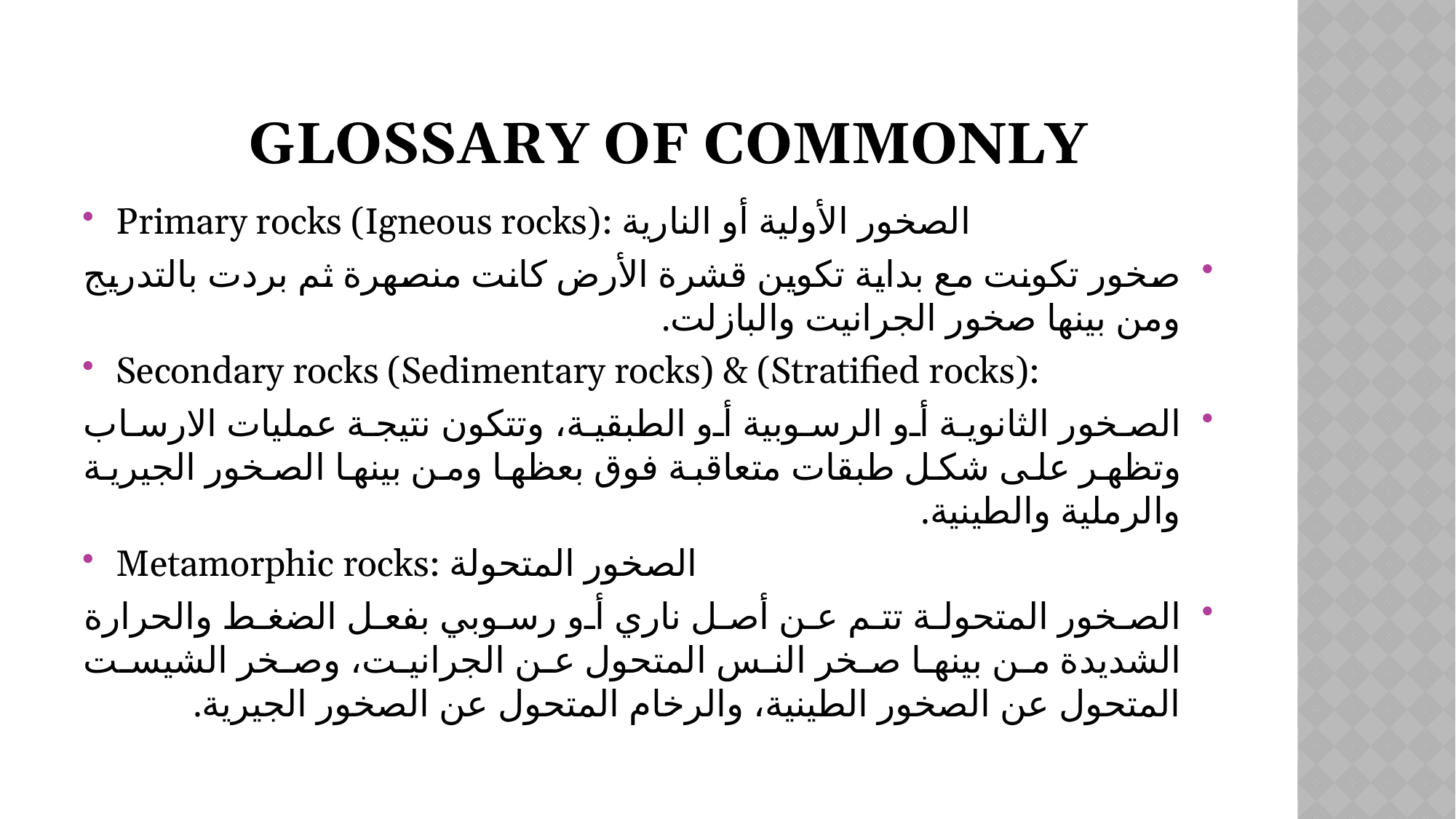

# Glossary of commonly
Primary rocks (Igneous rocks): الصخور الأولية أو النارية
صخور تكونت مع بداية تكوين قشرة الأرض كانت منصهرة ثم بردت بالتدريج ومن بينها صخور الجرانيت والبازلت.
Secondary rocks (Sedimentary rocks) & (Stratified rocks):
الصخور الثانوية أو الرسوبية أو الطبقية، وتتكون نتيجة عمليات الارساب وتظهر على شكل طبقات متعاقبة فوق بعظها ومن بينها الصخور الجيرية والرملية والطينية.
Metamorphic rocks: الصخور المتحولة
الصخور المتحولة تتم عن أصل ناري أو رسوبي بفعل الضغط والحرارة الشديدة من بينها صخر النس المتحول عن الجرانيت، وصخر الشيست المتحول عن الصخور الطينية، والرخام المتحول عن الصخور الجيرية.